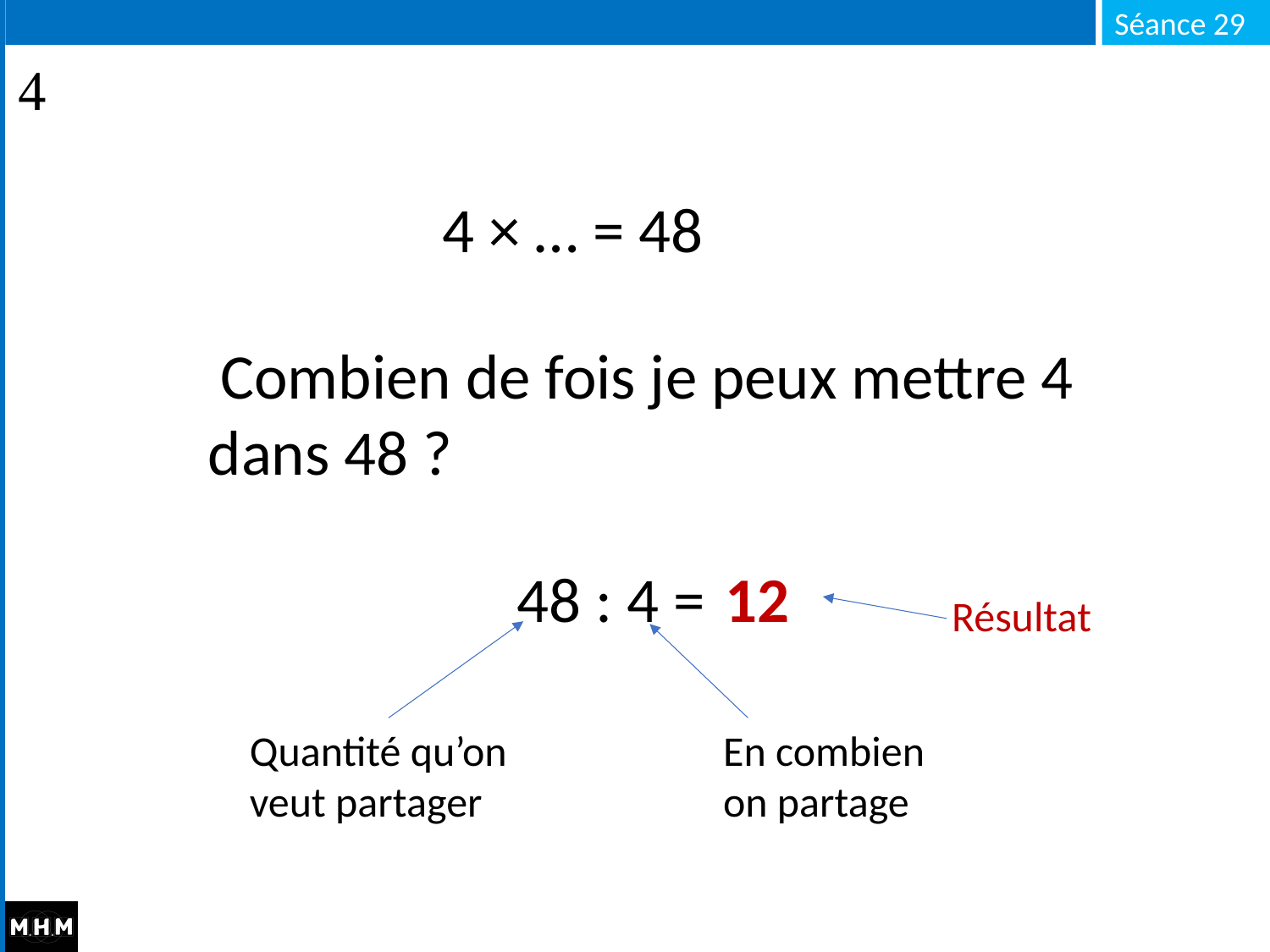

4 × … = 48
 Combien de fois je peux mettre 4 dans 48 ?
 48 : 4 =
 12
Résultat
Quantité qu’on veut partager
En combien
on partage